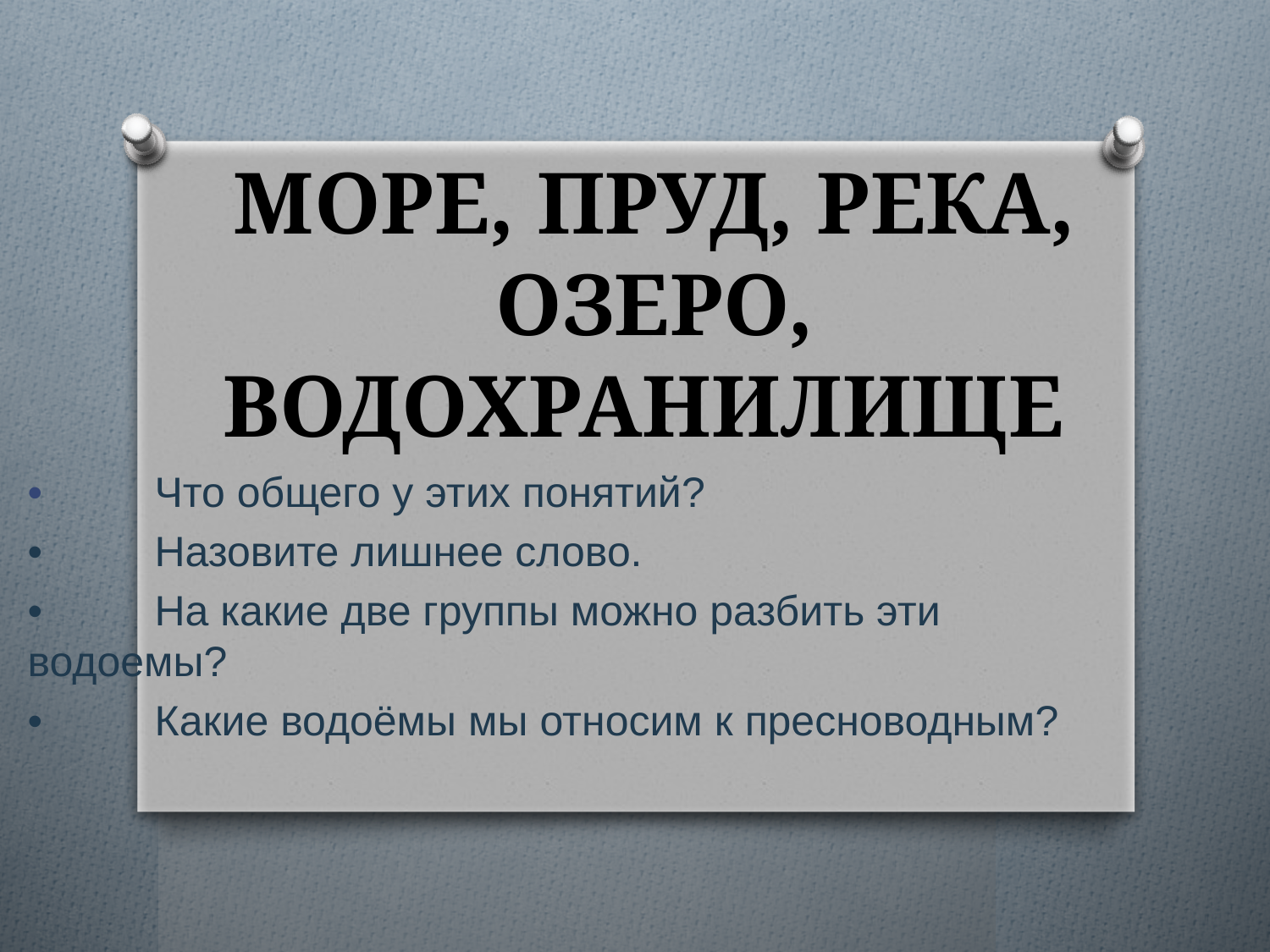

# МОРЕ, ПРУД, РЕКА, ОЗЕРО, ВОДОХРАНИЛИЩЕ
•	Что общего у этих понятий?
•	Назовите лишнее слово.
•	На какие две группы можно разбить эти водоемы?
•	Какие водоёмы мы относим к пресноводным?